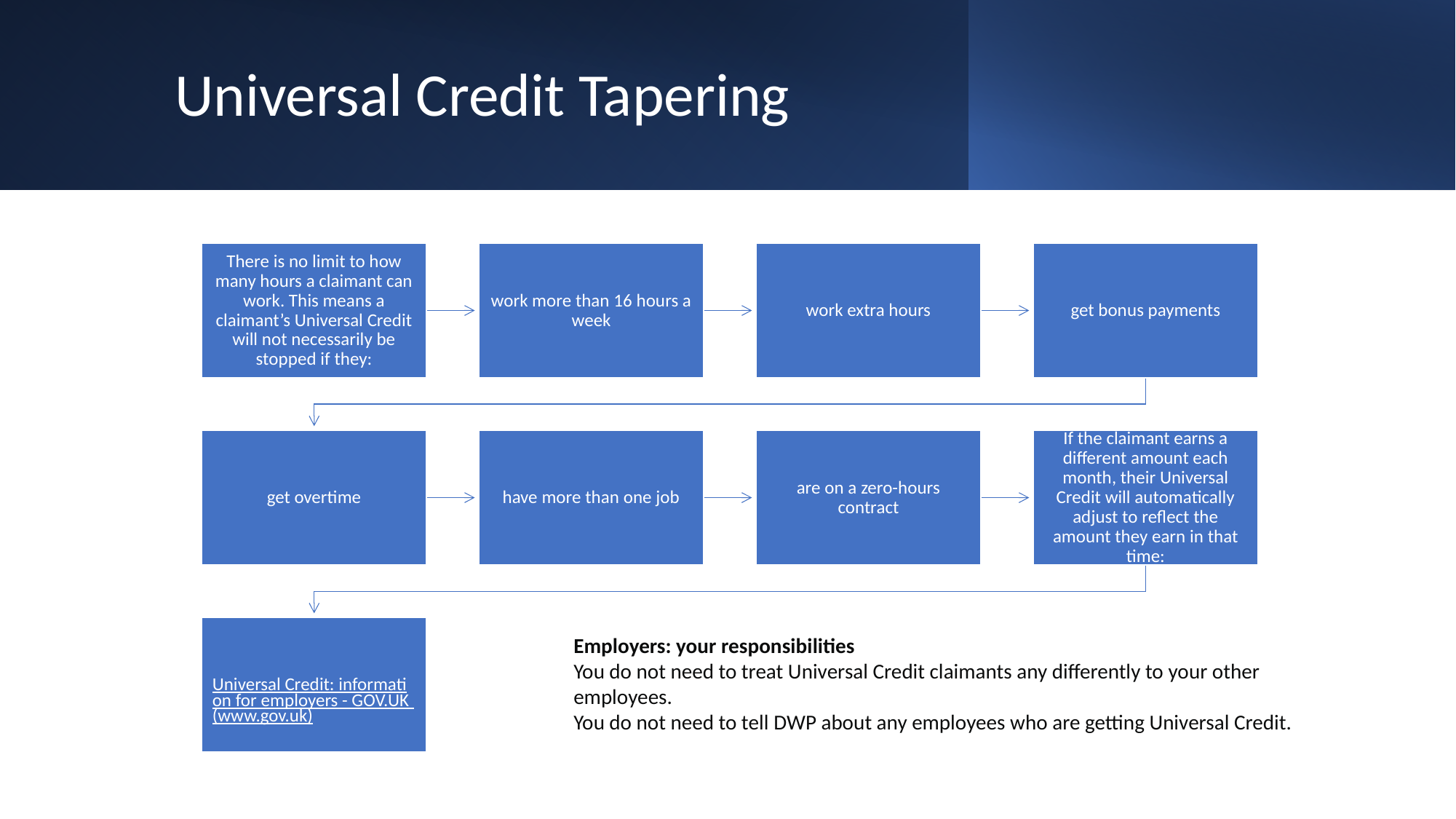

# Universal Credit Tapering

There is no limit to how many hours a claimant can work. This means a claimant’s Universal Credit will not necessarily be stopped if they:

work more than 16 hours a week

work extra hours

get bonus payments

get overtime

have more than one job

are on a zero-hours contract

If the claimant earns a different amount each month, their Universal Credit will automatically adjust to reflect the amount they earn in that time:
Universal Credit: information for employers - GOV.UK (www.gov.uk)
Employers: your responsibilities
You do not need to treat Universal Credit claimants any differently to your other employees.
You do not need to tell DWP about any employees who are getting Universal Credit.